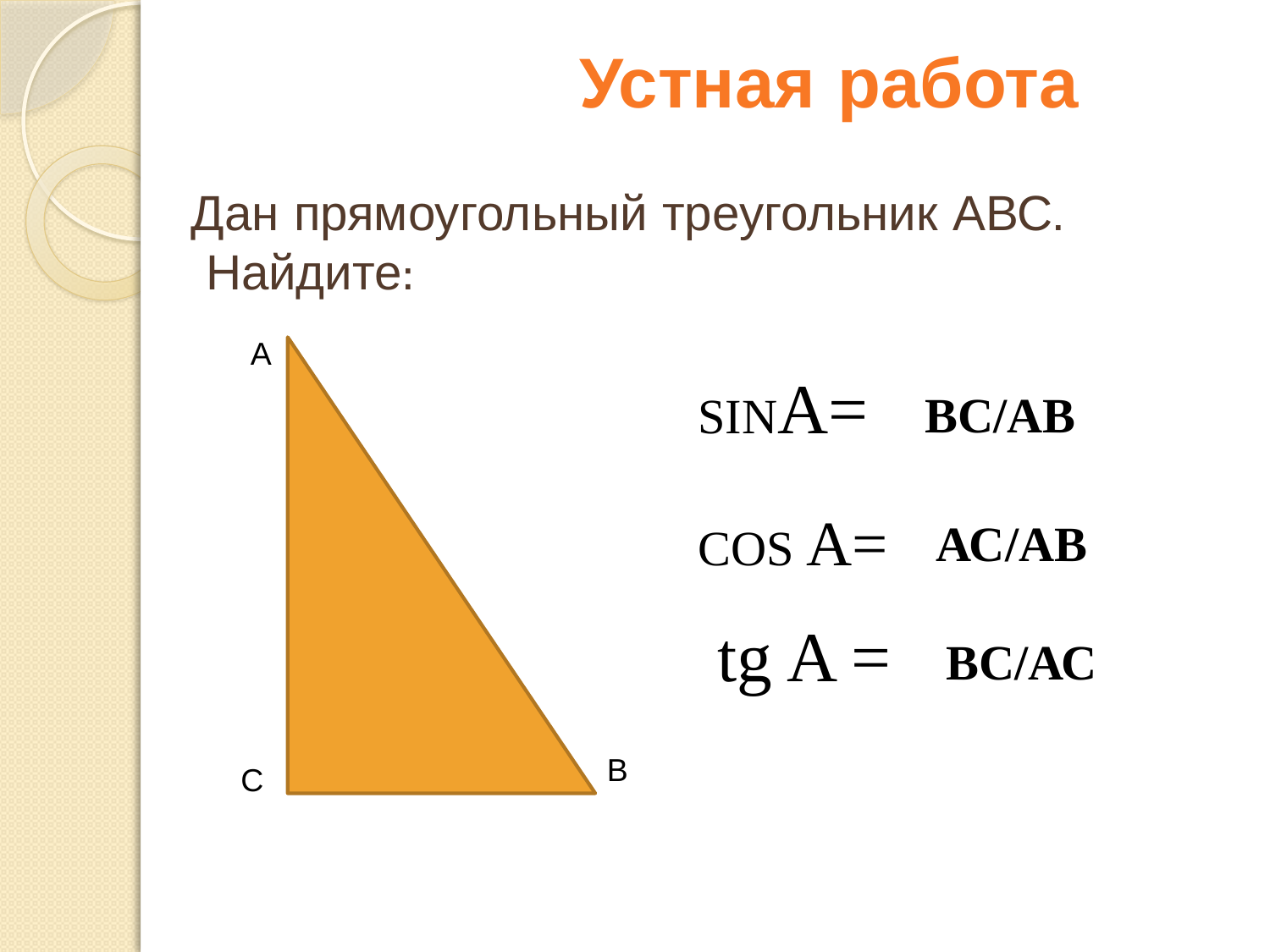

# Устная работа Дан прямоугольный треугольник АВС. Найдите:

А

SINA=
ВС/АВ
COS A=
АС/АВ
tg A =
ВС/АС
В
С